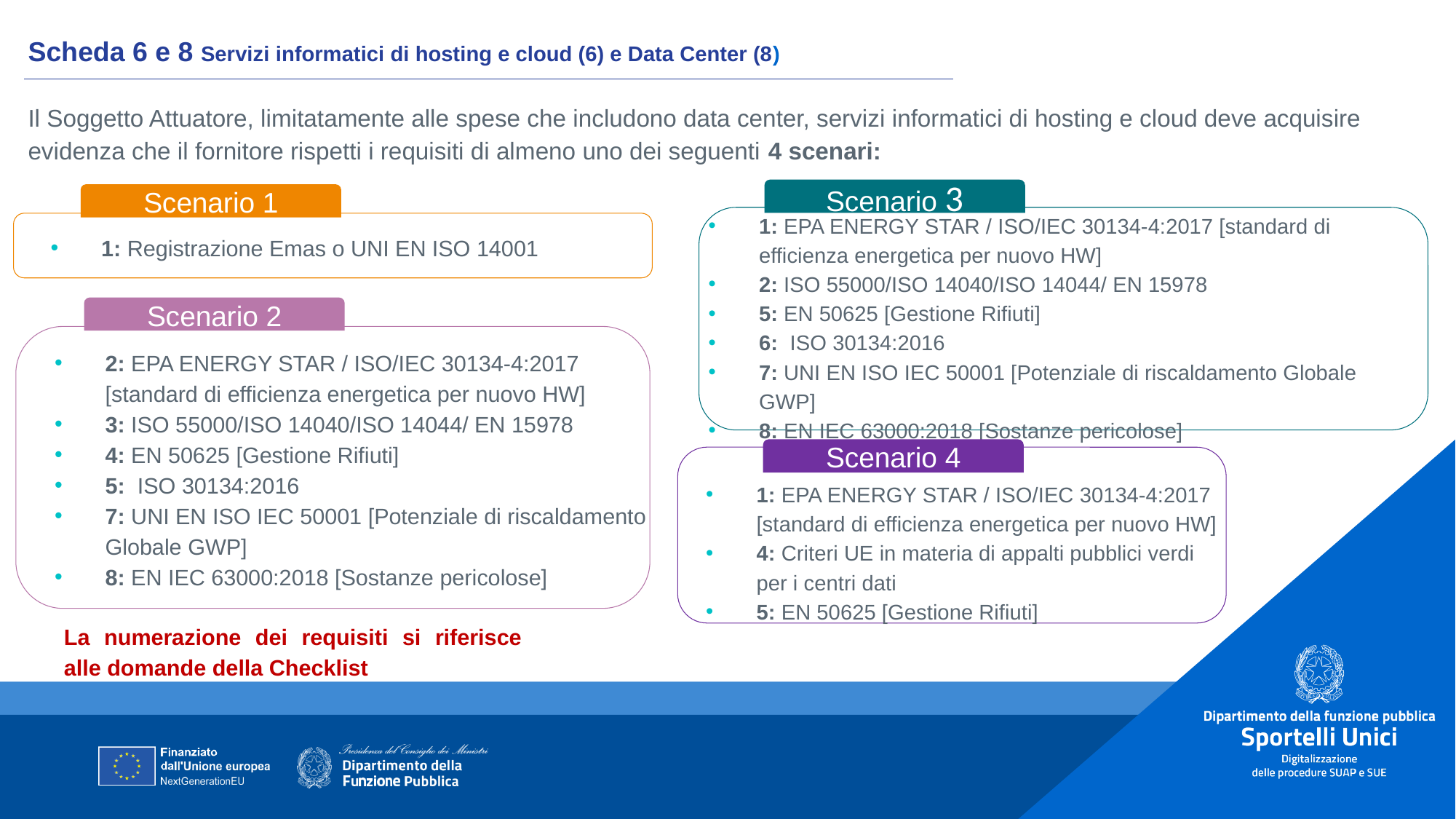

Scheda 6 e 8 Servizi informatici di hosting e cloud (6) e Data Center (8)
Il Soggetto Attuatore, limitatamente alle spese che includono data center, servizi informatici di hosting e cloud deve acquisire evidenza che il fornitore rispetti i requisiti di almeno uno dei seguenti 4 scenari:
Scenario 3
Scenario 1
1: EPA ENERGY STAR / ISO/IEC 30134-4:2017 [standard di efficienza energetica per nuovo HW]
2: ISO 55000/ISO 14040/ISO 14044/ EN 15978
5: EN 50625 [Gestione Rifiuti]
6:  ISO 30134:2016
7: UNI EN ISO IEC 50001 [Potenziale di riscaldamento Globale GWP]
8: EN IEC 63000:2018 [Sostanze pericolose]

1: Registrazione Emas o UNI EN ISO 14001
Scenario 2

2: EPA ENERGY STAR / ISO/IEC 30134-4:2017 [standard di efficienza energetica per nuovo HW]
3: ISO 55000/ISO 14040/ISO 14044/ EN 15978
4: EN 50625 [Gestione Rifiuti]
5:  ISO 30134:2016
7: UNI EN ISO IEC 50001 [Potenziale di riscaldamento Globale GWP]
8: EN IEC 63000:2018 [Sostanze pericolose]
Scenario 4

1: EPA ENERGY STAR / ISO/IEC 30134-4:2017 [standard di efficienza energetica per nuovo HW]
4: Criteri UE in materia di appalti pubblici verdi per i centri dati
5: EN 50625 [Gestione Rifiuti]
La numerazione dei requisiti si riferisce alle domande della Checklist